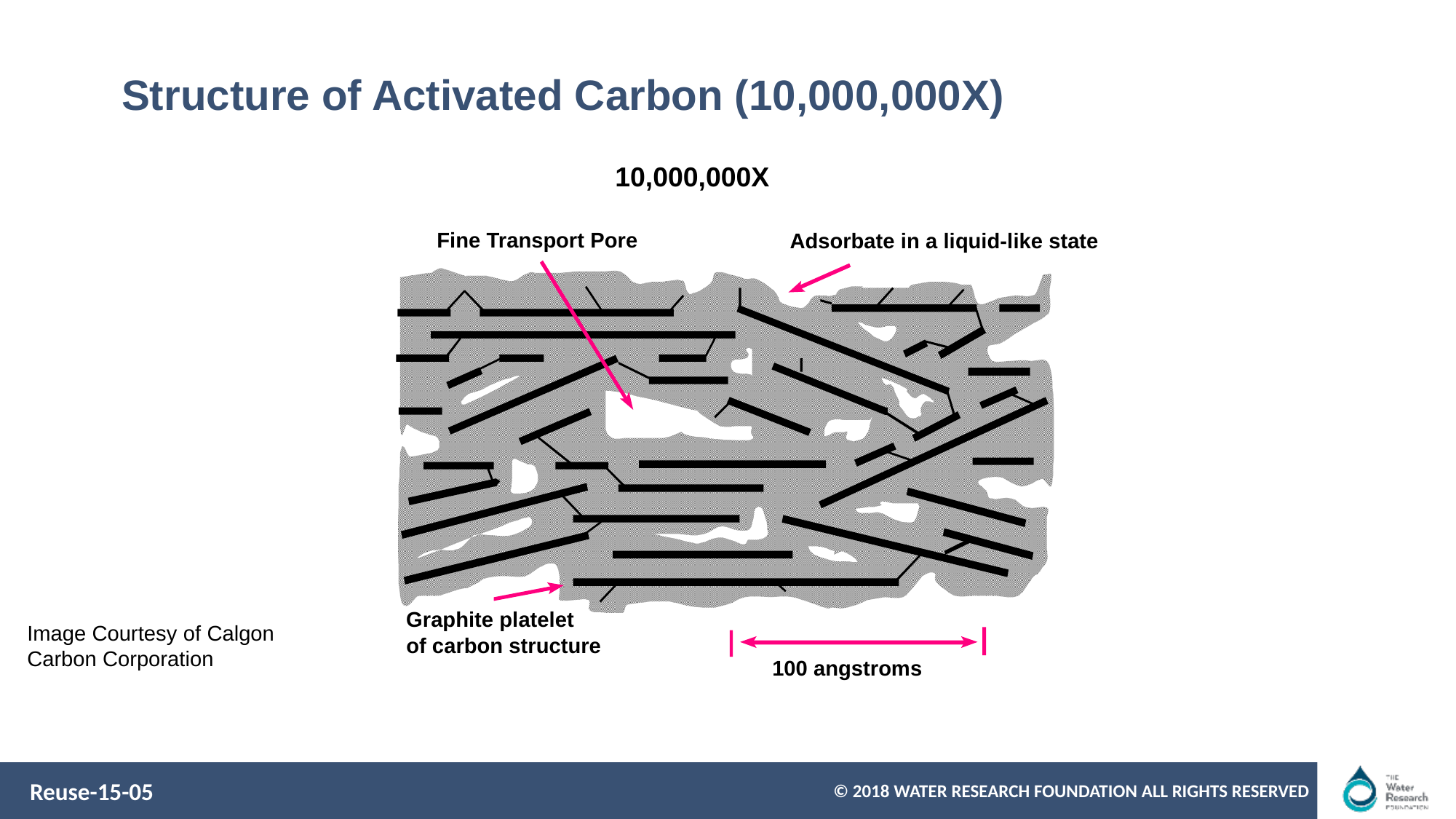

# Structure of Activated Carbon (10,000,000X)
10,000,000X
Fine Transport Pore
Adsorbate in a liquid-like state

Graphite platelet

Image Courtesy of Calgon Carbon Corporation

of carbon structure

100 angstroms